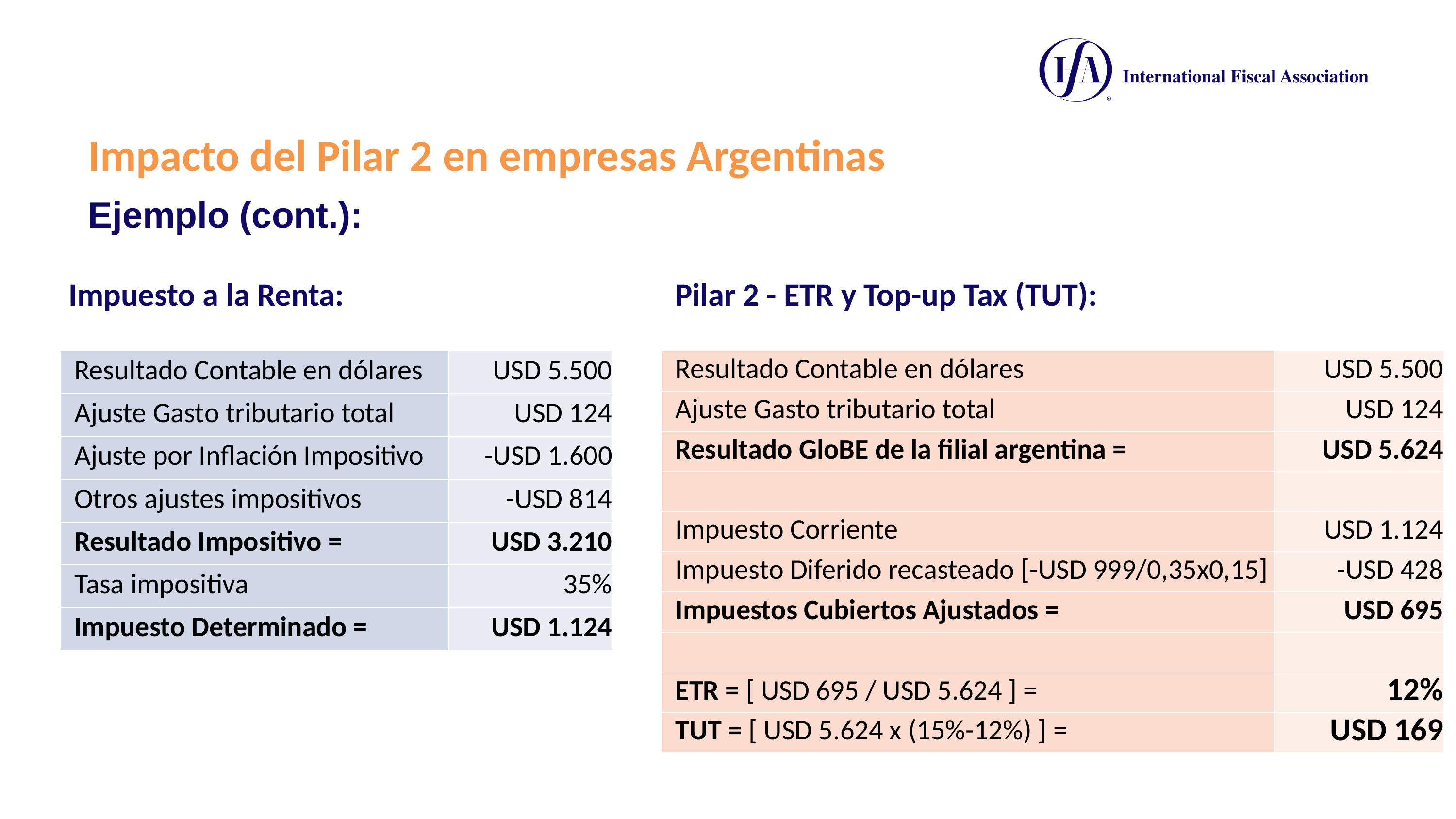

Impacto del Pilar 2 en empresas Argentinas
Ejemplo (cont.):
Impuesto a la Renta:
Pilar 2 - ETR y Top-up Tax (TUT):
| Resultado Contable en dólares | USD 5.500 |
| --- | --- |
| Ajuste Gasto tributario total | USD 124 |
| Ajuste por Inflación Impositivo | -USD 1.600 |
| Otros ajustes impositivos | -USD 814 |
| Resultado Impositivo = | USD 3.210 |
| Tasa impositiva | 35% |
| Impuesto Determinado = | USD 1.124 |
| Resultado Contable en dólares | USD 5.500 |
| --- | --- |
| Ajuste Gasto tributario total | USD 124 |
| Resultado GloBE de la filial argentina = | USD 5.624 |
|  |  |
| Impuesto Corriente | USD 1.124 |
| Impuesto Diferido recasteado [-USD 999/0,35x0,15] | -USD 428 |
| Impuestos Cubiertos Ajustados = | USD 695 |
|  |  |
| ETR = [ USD 695 / USD 5.624 ] = | 12% |
| TUT = [ USD 5.624 x (15%-12%) ] = | USD 169 |